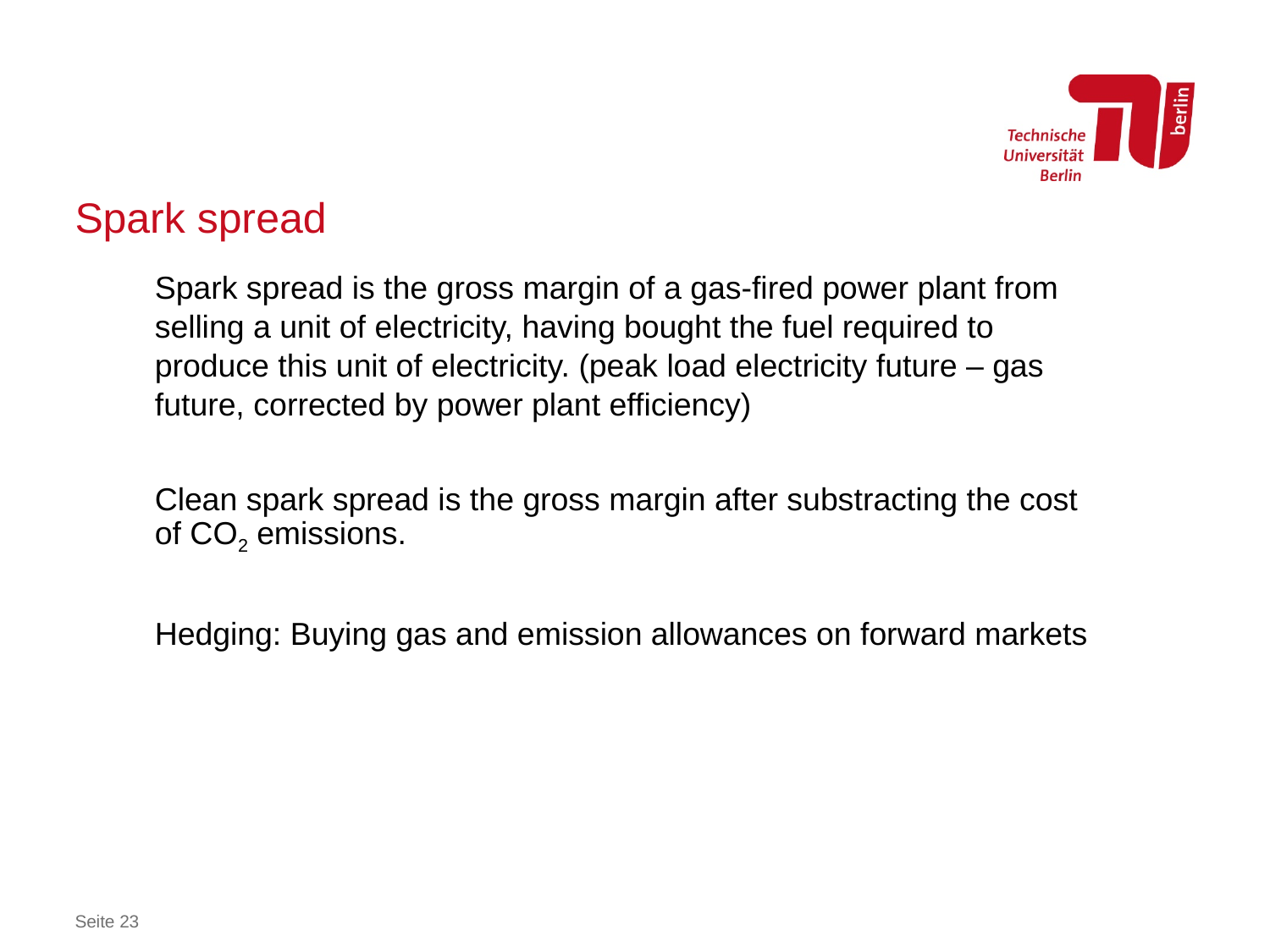

# Spark spread
Spark spread is the gross margin of a gas-fired power plant from selling a unit of electricity, having bought the fuel required to produce this unit of electricity. (peak load electricity future – gas future, corrected by power plant efficiency)

Clean spark spread is the gross margin after substracting the cost of CO2 emissions.

Hedging: Buying gas and emission allowances on forward markets

Seite 23